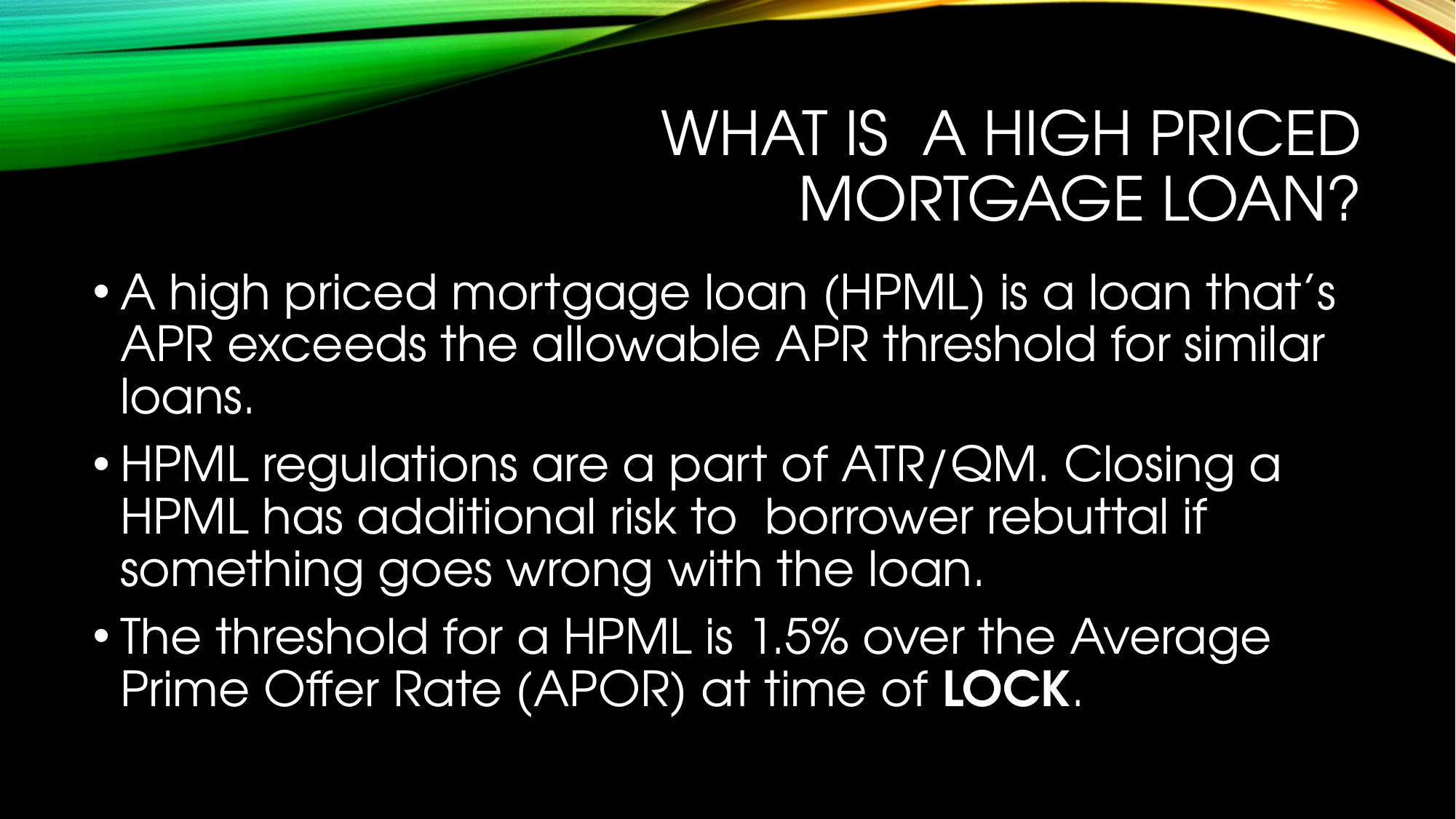

# What is  a High Priced Mortgage loan?
A high priced mortgage loan (HPML) is a loan that’s APR exceeds the allowable APR threshold for similar loans.
HPML regulations are a part of ATR/QM. Closing a HPML has additional risk to  borrower rebuttal if something goes wrong with the loan.
The threshold for a HPML is 1.5% over the Average Prime Offer Rate (APOR) at time of LOCK.